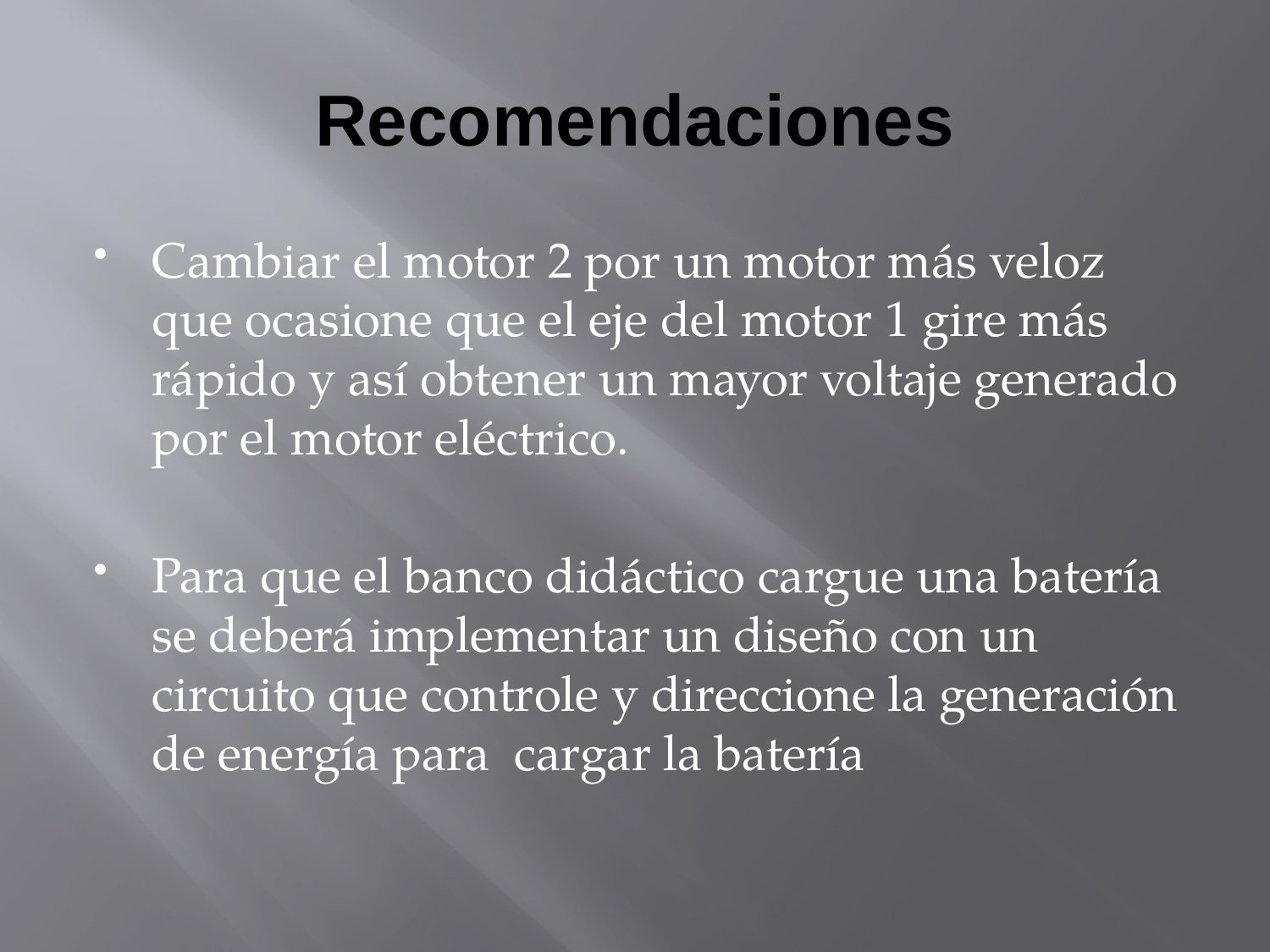

# Recomendaciones
Cambiar el motor 2 por un motor más veloz que ocasione que el eje del motor 1 gire más rápido y así obtener un mayor voltaje generado por el motor eléctrico.

Para que el banco didáctico cargue una batería se deberá implementar un diseño con un circuito que controle y direccione la generación de energía para  cargar la batería